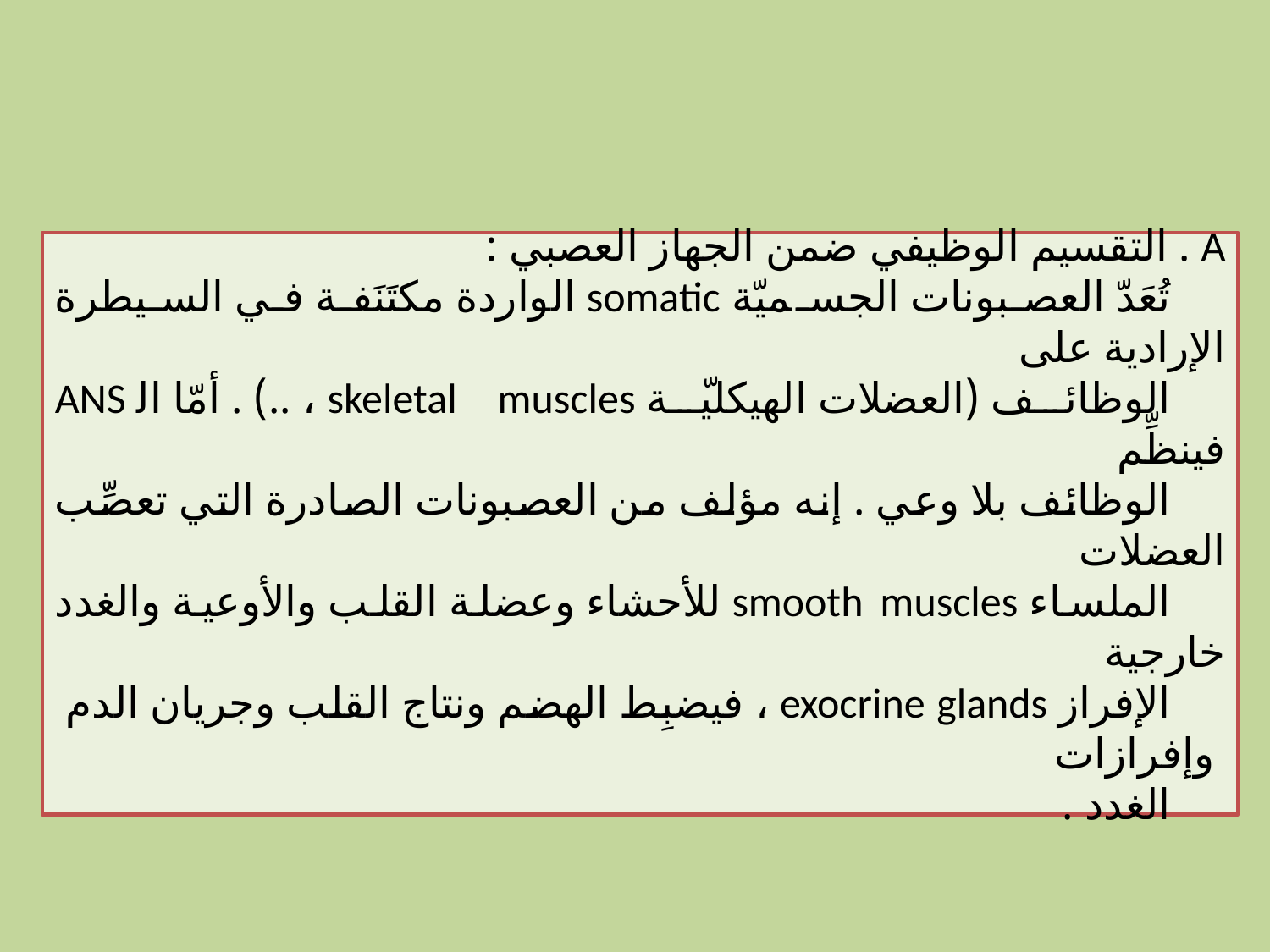

#

A . التقسيم الوظيفي ضمن الجهاز العصبي :
     تُعَدّ العصبونات الجسميّة somatic الواردة مكتَنَفة في السيطرة الإرادية على
     الوظائف (العضلات الهيكليّة skeletal muscles ، ..) . أمّا اﻟ ANS فينظِّم
     الوظائف بلا وعي . إنه مؤلف من العصبونات الصادرة التي تعصِّب العضلات
     الملساء smooth muscles للأحشاء وعضلة القلب والأوعية والغدد خارجية
     الإفراز exocrine glands ، فيضبِط الهضم ونتاج القلب وجريان الدم   وإفرازات
     الغدد .